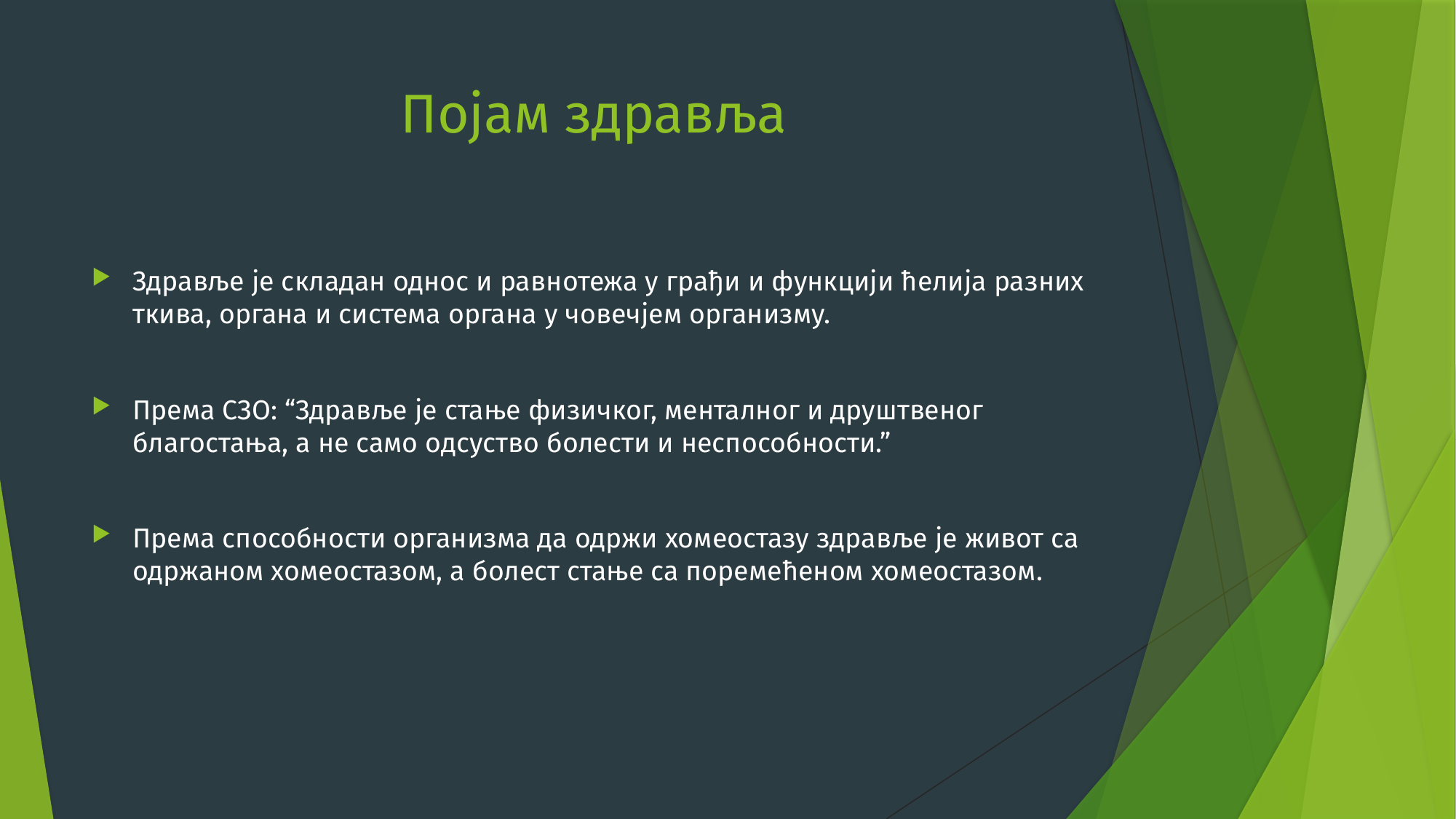

# Појам здравља
Здравље је складан однос и равнотежа у грађи и функцији ћелија разних ткива, органа и система органа у човечјем организму.

Према СЗО: “Здравље је стање физичког, менталног и друштвеног благостања, а не само одсуство болести и неспособности.”

Према способности организма да одржи хомеостазу здравље је живот са одржаном хомеостазом, а болест стање са поремећеном хомеостазом.